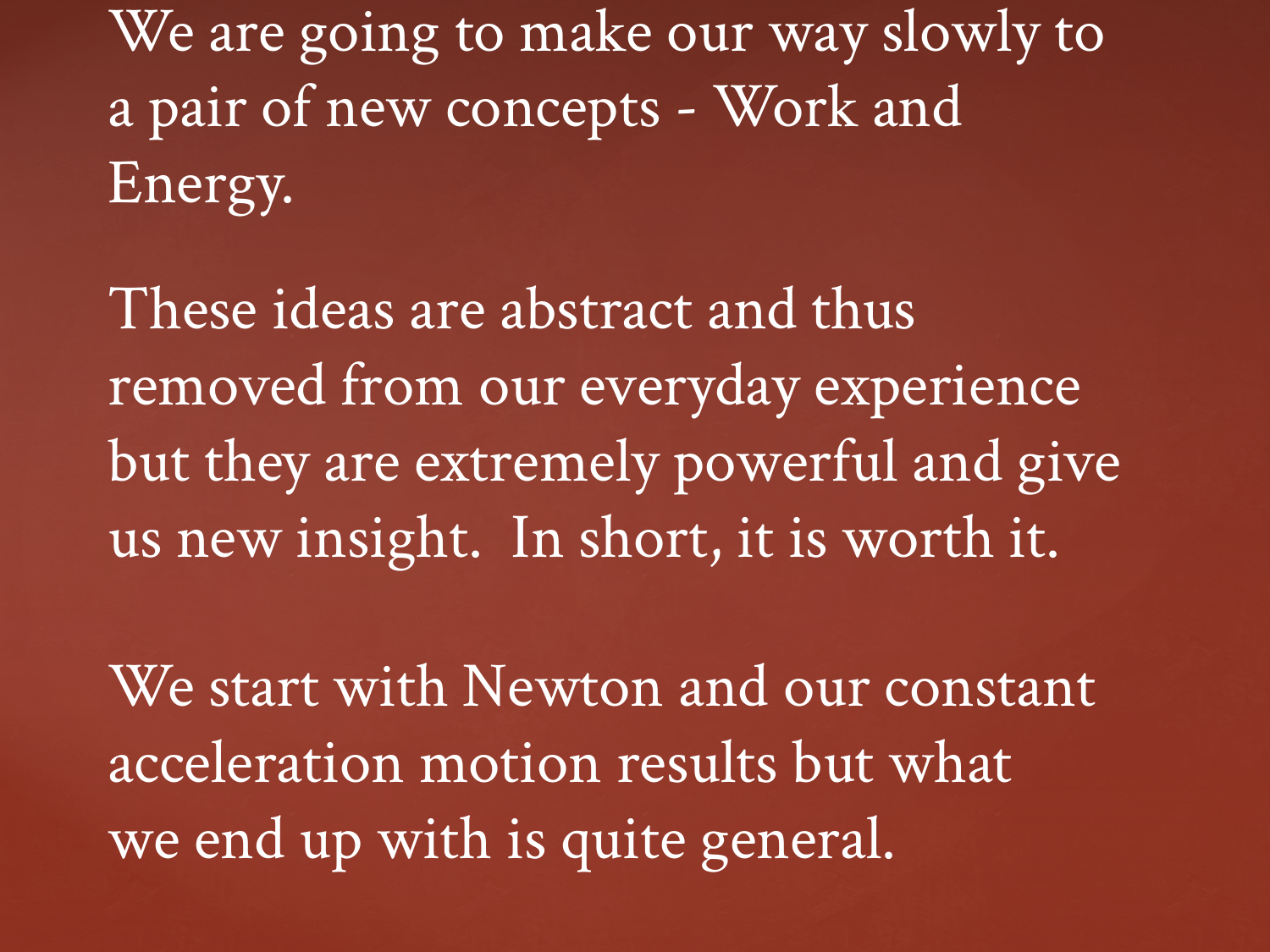

# We are going to make our way slowly to a pair of new concepts - Work and Energy.
These ideas are abstract and thus removed from our everyday experience but they are extremely powerful and give us new insight.  In short, it is worth it.
We start with Newton and our constant acceleration motion results but what we end up with is quite general.